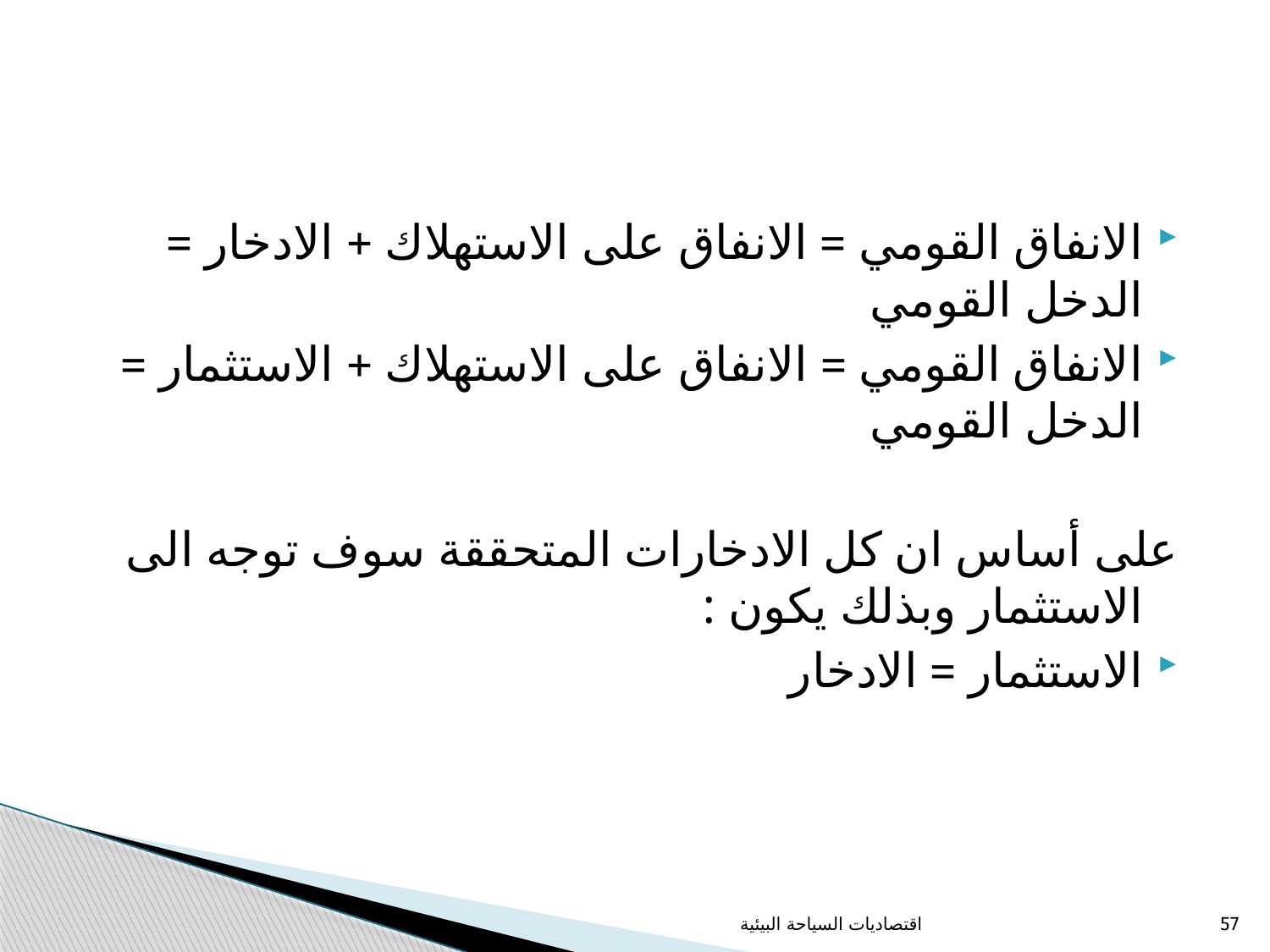

الانفاق القومي = الانفاق على الاستهلاك + الادخار = الدخل القومي
الانفاق القومي = الانفاق على الاستهلاك + الاستثمار = الدخل القومي

على أساس ان كل الادخارات المتحققة سوف توجه الى الاستثمار وبذلك يكون :
الاستثمار = الادخار
اقتصاديات السياحة البيئية
57